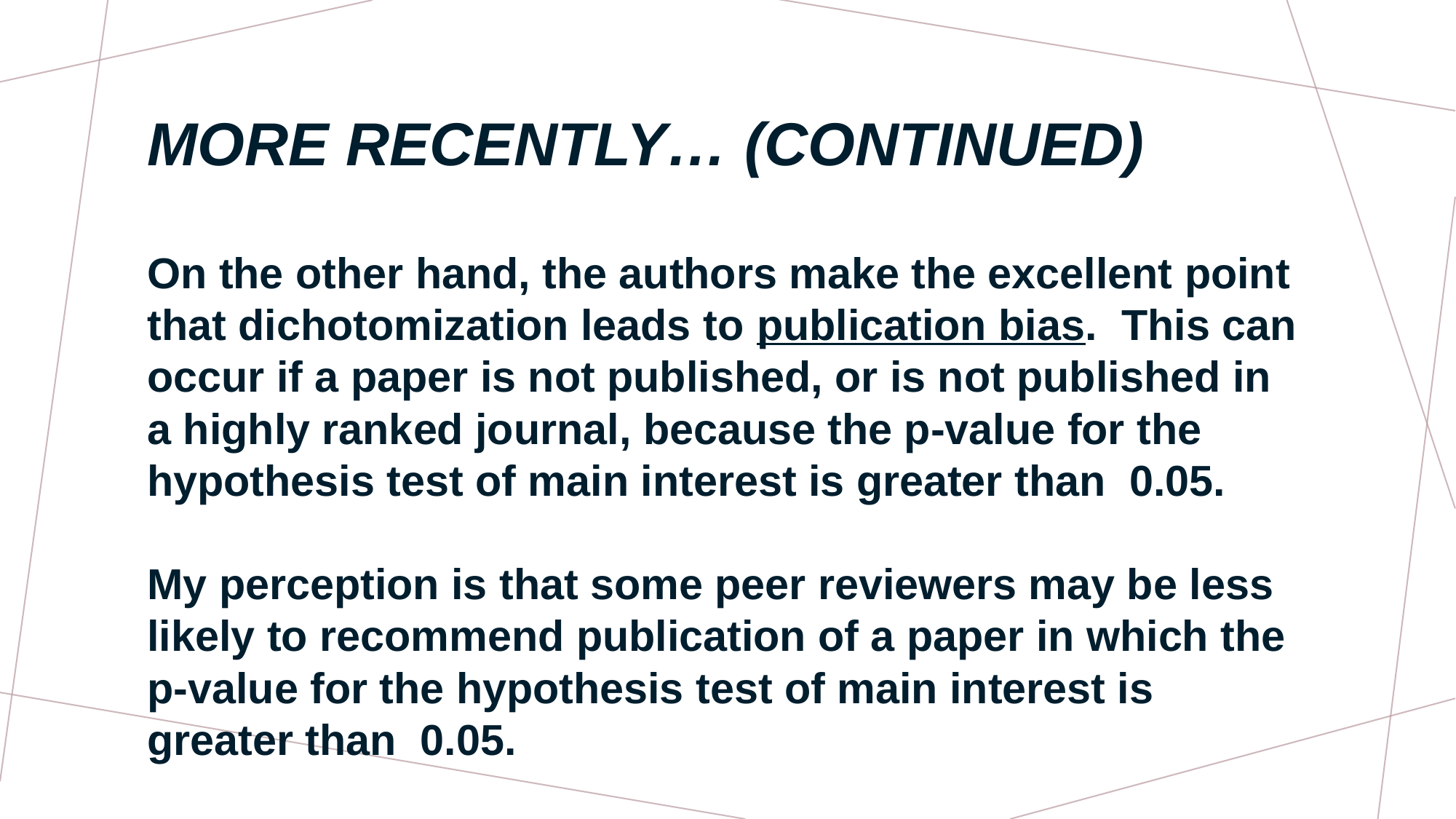

# MORE RECENTLY… (CONTINUED)
On the other hand, the authors make the excellent point that dichotomization leads to publication bias.  This can occur if a paper is not published, or is not published in a highly ranked journal, because the p-value for the hypothesis test of main interest is greater than  0.05.

My perception is that some peer reviewers may be less likely to recommend publication of a paper in which the p-value for the hypothesis test of main interest is greater than  0.05.